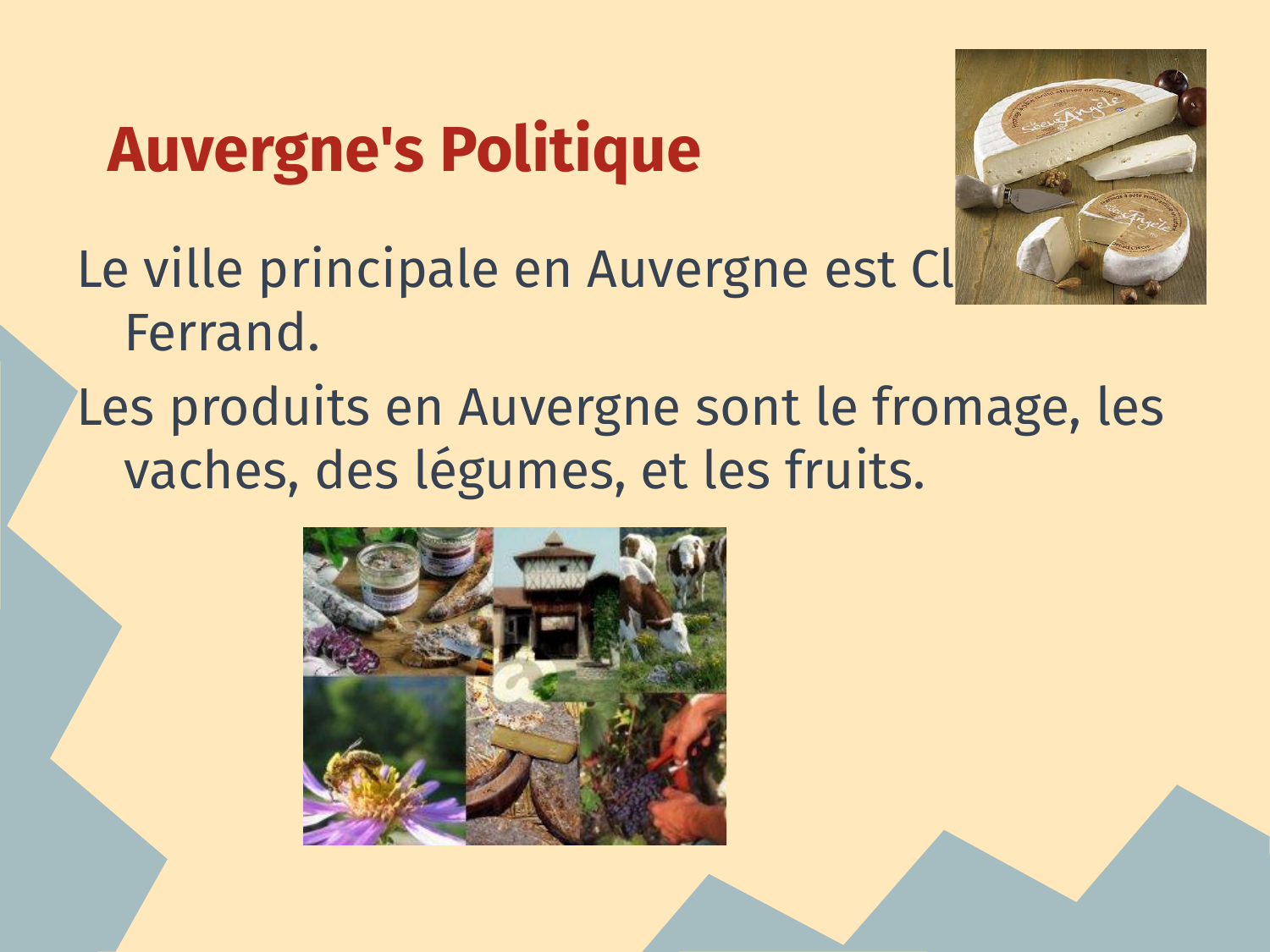

# Auvergne's Politique

Le ville principale en Auvergne est Clermont-Ferrand.
Les produits en Auvergne sont le fromage, les vaches, des légumes, et les fruits.